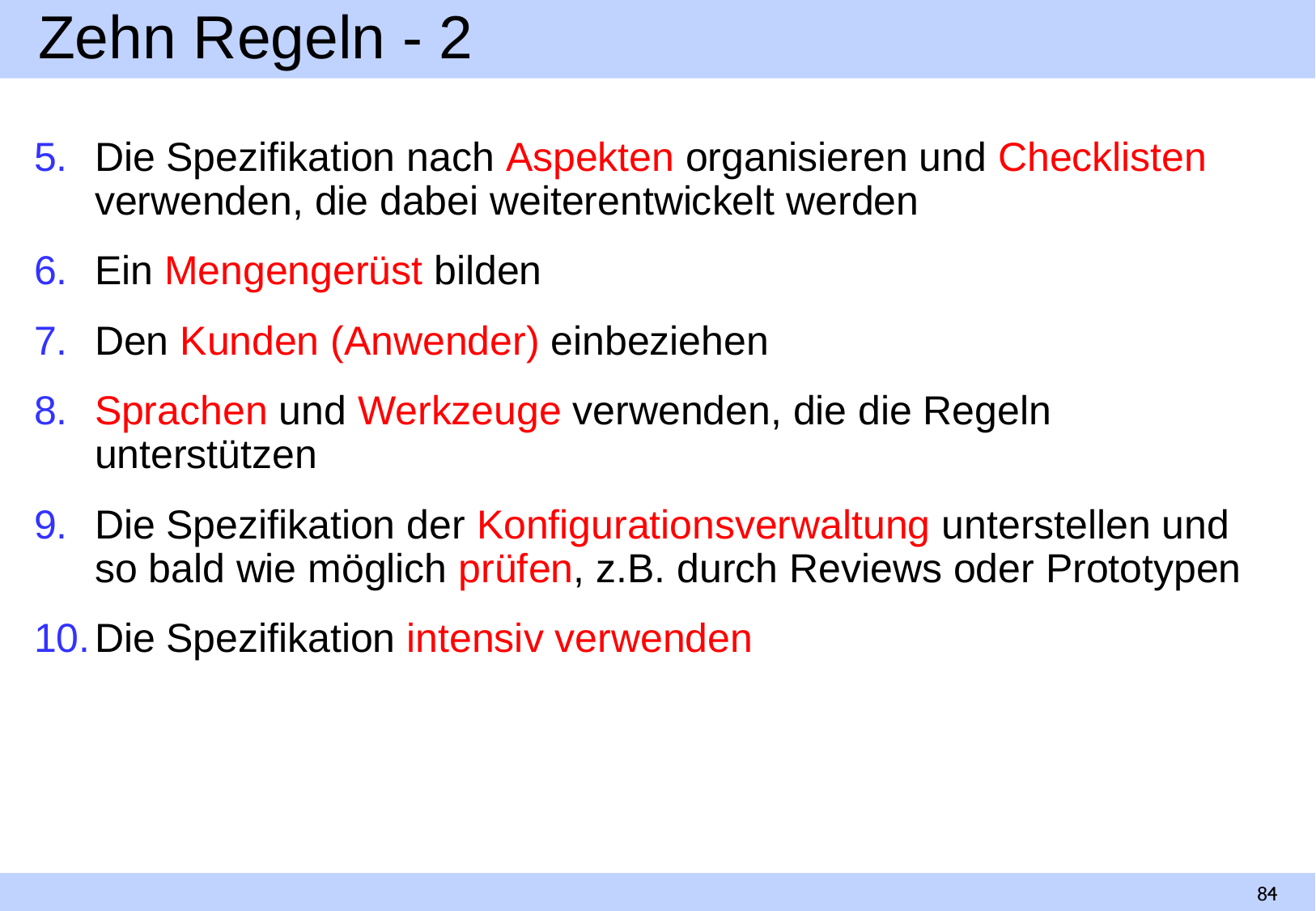

# Zehn Regeln - 2
Die Spezifikation nach Aspekten organisieren und Checklisten verwenden, die dabei weiterentwickelt werden
Ein Mengengerüst bilden
Den Kunden (Anwender) einbeziehen
Sprachen und Werkzeuge verwenden, die die Regeln unterstützen
Die Spezifikation der Konfigurationsverwaltung unterstellen und so bald wie möglich prüfen, z.B. durch Reviews oder Prototypen
Die Spezifikation intensiv verwenden
84